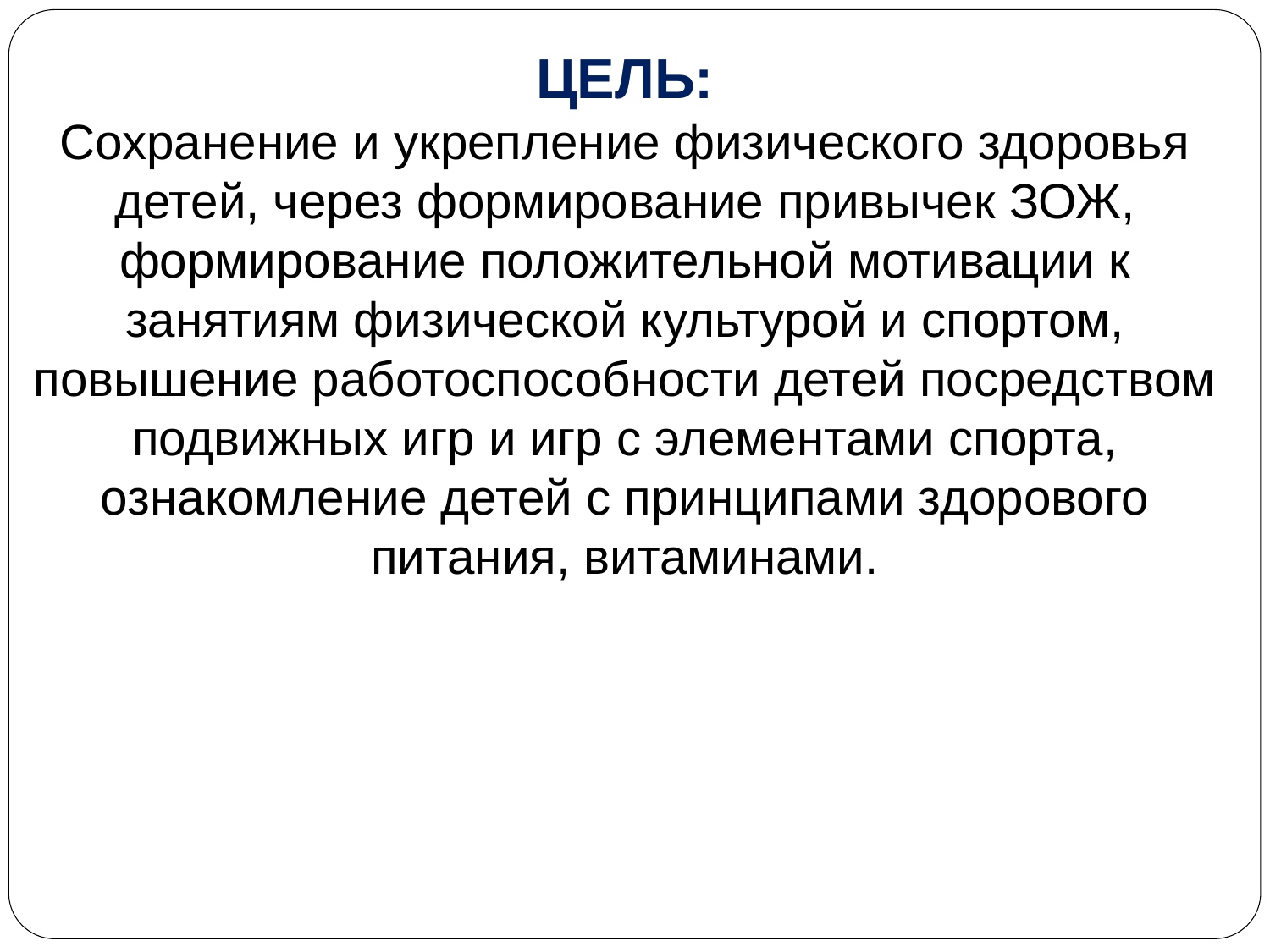

Цель:
Сохранение и укрепление физического здоровья детей, через формирование привычек ЗОЖ, формирование положительной мотивации к занятиям физической культурой и спортом, повышение работоспособности детей посредством подвижных игр и игр с элементами спорта, ознакомление детей с принципами здорового питания, витаминами.